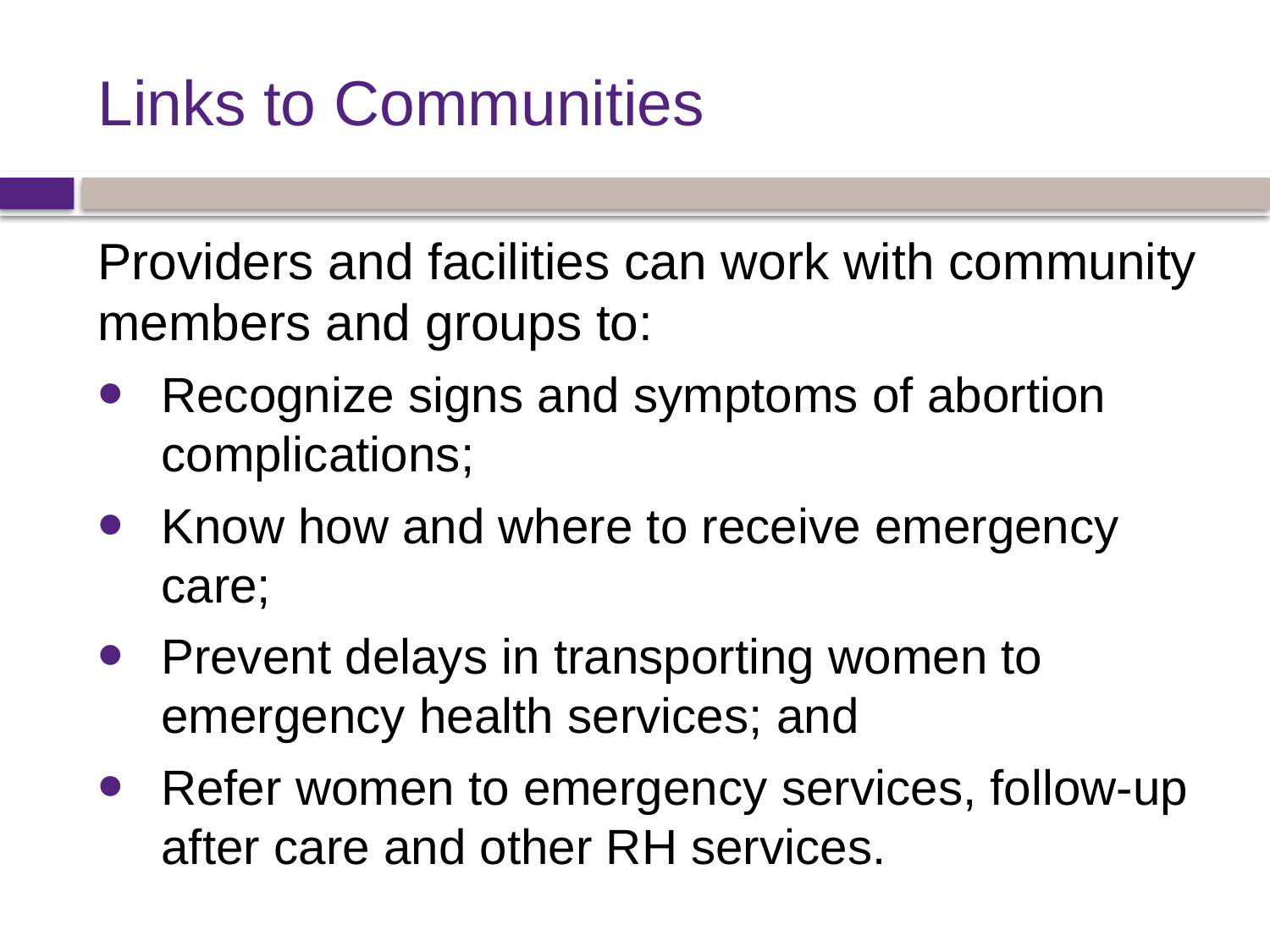

# Links to Communities
Providers and facilities can work with community members and groups to:
Recognize signs and symptoms of abortion complications;
Know how and where to receive emergency care;
Prevent delays in transporting women to emergency health services; and
Refer women to emergency services, follow-up after care and other RH services.